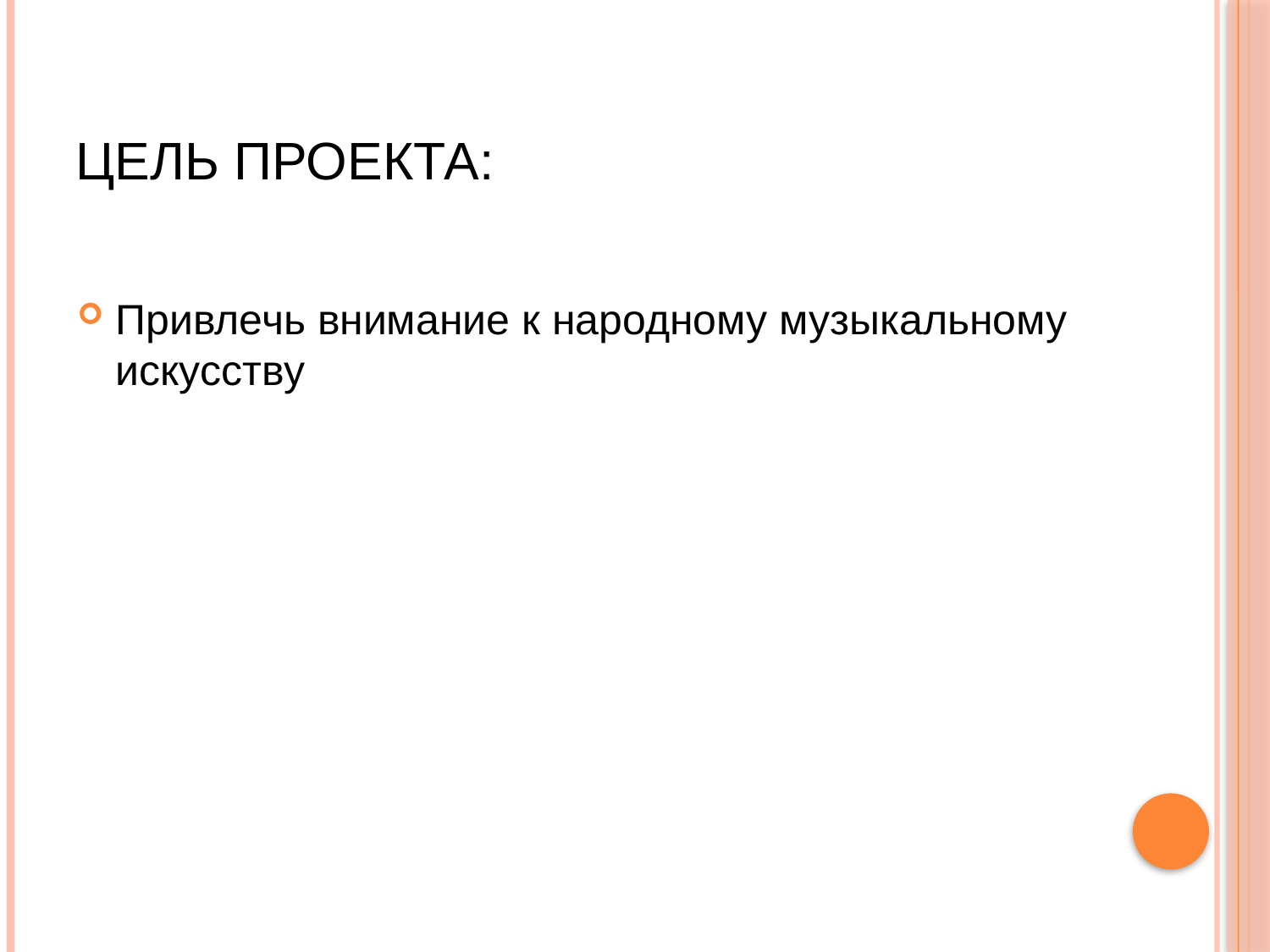

# Цель проекта:
Привлечь внимание к народному музыкальному искусству